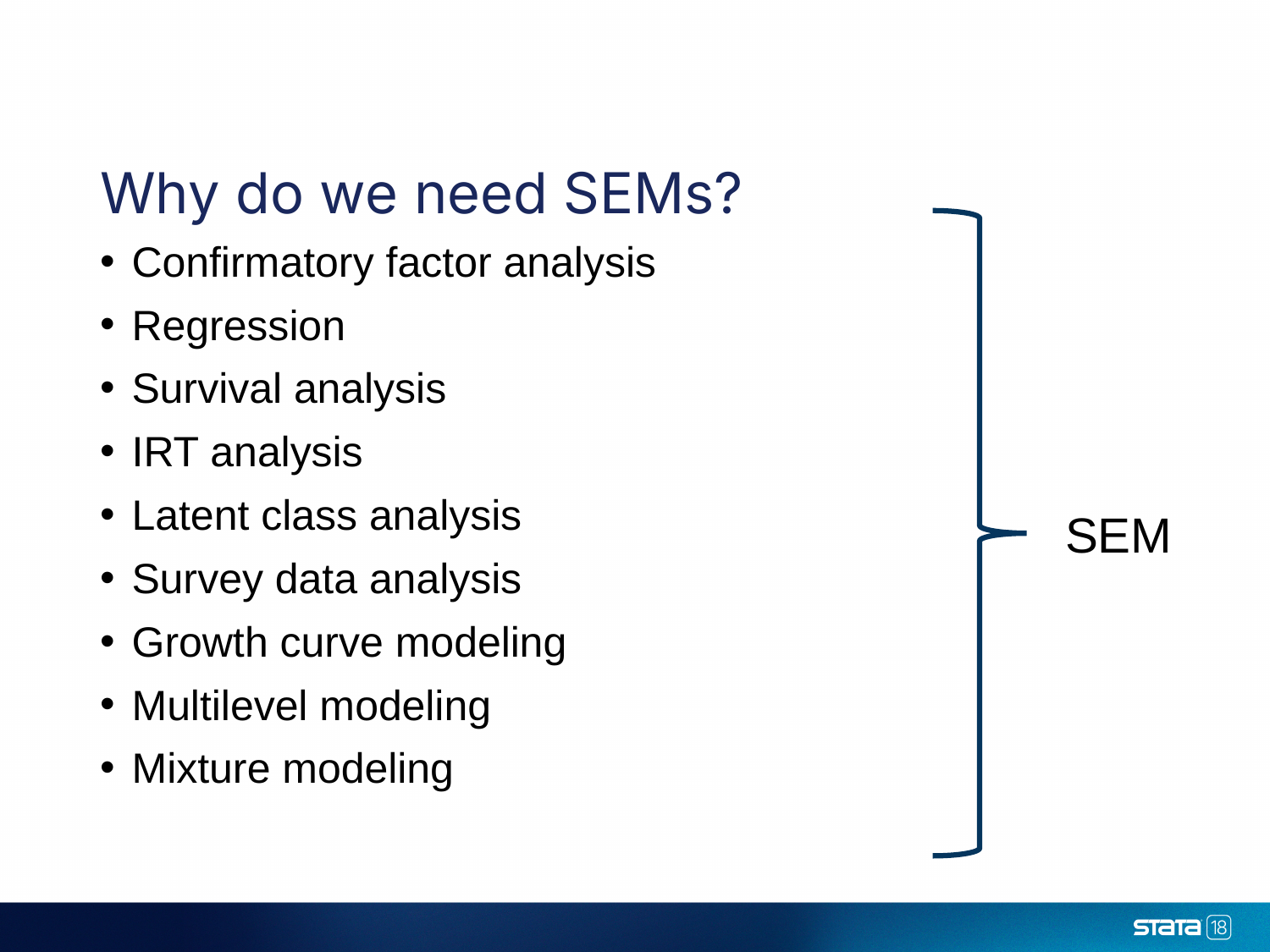

# Why do we need SEMs?

Confirmatory factor analysis
Regression
Survival analysis
IRT analysis
Latent class analysis
Survey data analysis
Growth curve modeling
Multilevel modeling
Mixture modeling
SEM